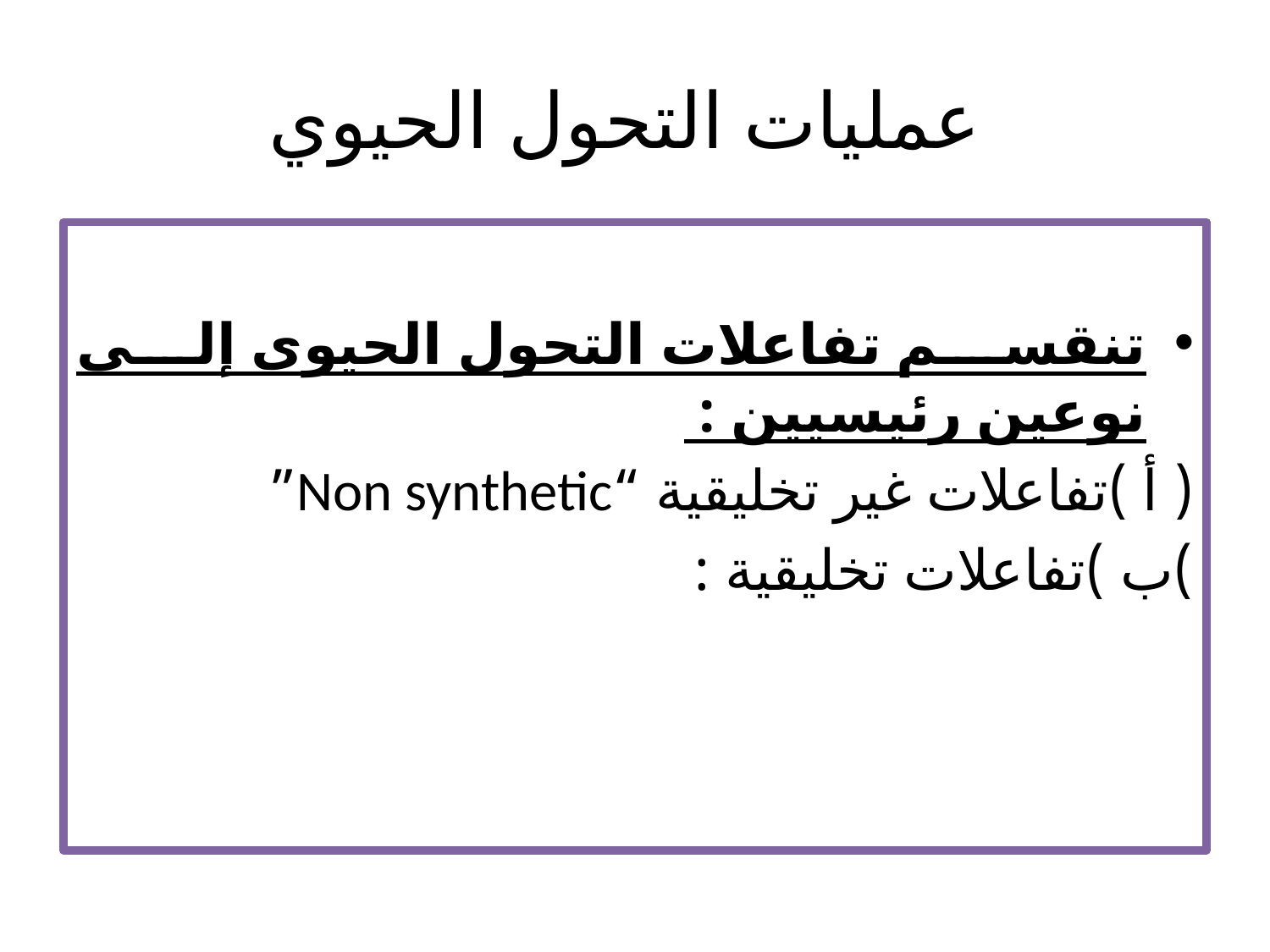

# عمليات التحول الحيوي

تنقسم تفاعلات التحول الحيوى إلى نوعين رئيسيين :
( أ )تفاعلات غير تخليقية “Non synthetic”
)ب )	تفاعلات تخليقية :